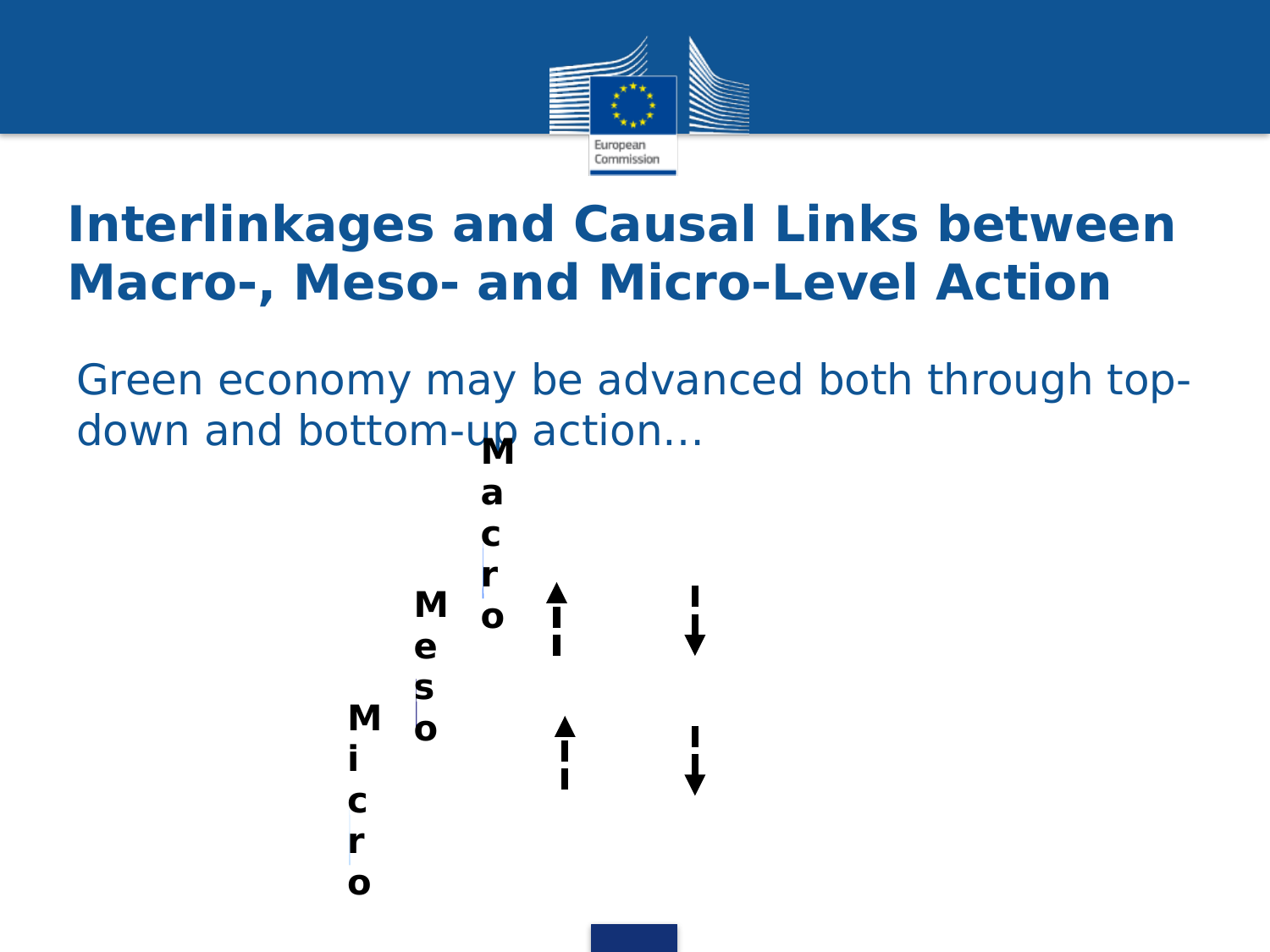

# Interlinkages and Causal Links between Macro-, Meso- and Micro-Level Action
Green economy may be advanced both through top-down and bottom-up action…

Macro
Meso
Micro